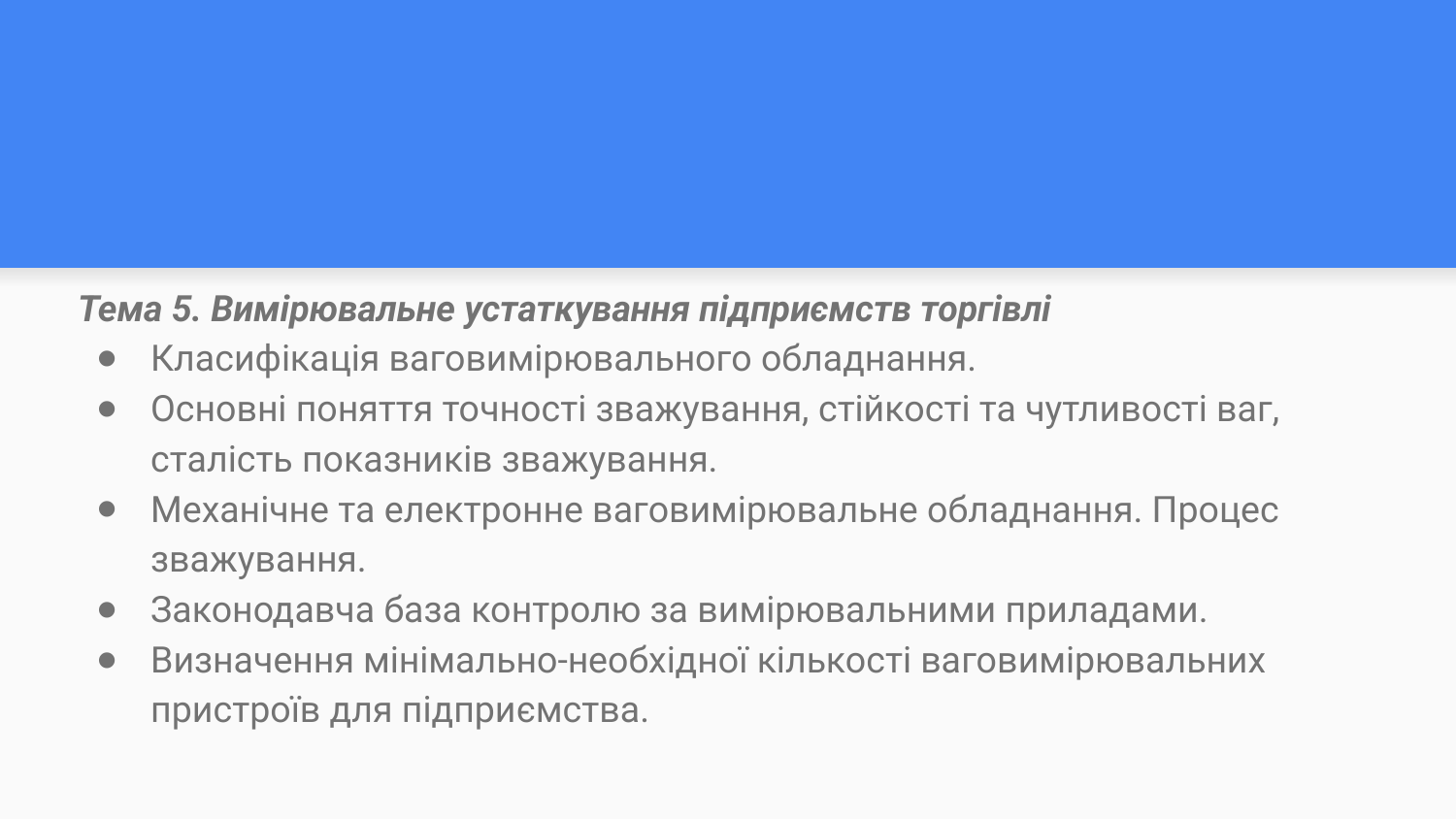

Тема 5. Вимірювальне устаткування підприємств торгівлі
Тема 5. Вимірювальне устаткування підприємств торгівлі
#
Тема 5. Вимірювальне устаткування підприємств торгівлі
Класифікація ваговимірювального обладнання.
Основні поняття точності зважування, стійкості та чутливості ваг, сталість показників зважування.
Механічне та електронне ваговимірювальне обладнання. Процес зважування.
Законодавча база контролю за вимірювальними приладами.
Визначення мінімально-необхідної кількості ваговимірювальних пристроїв для підприємства.